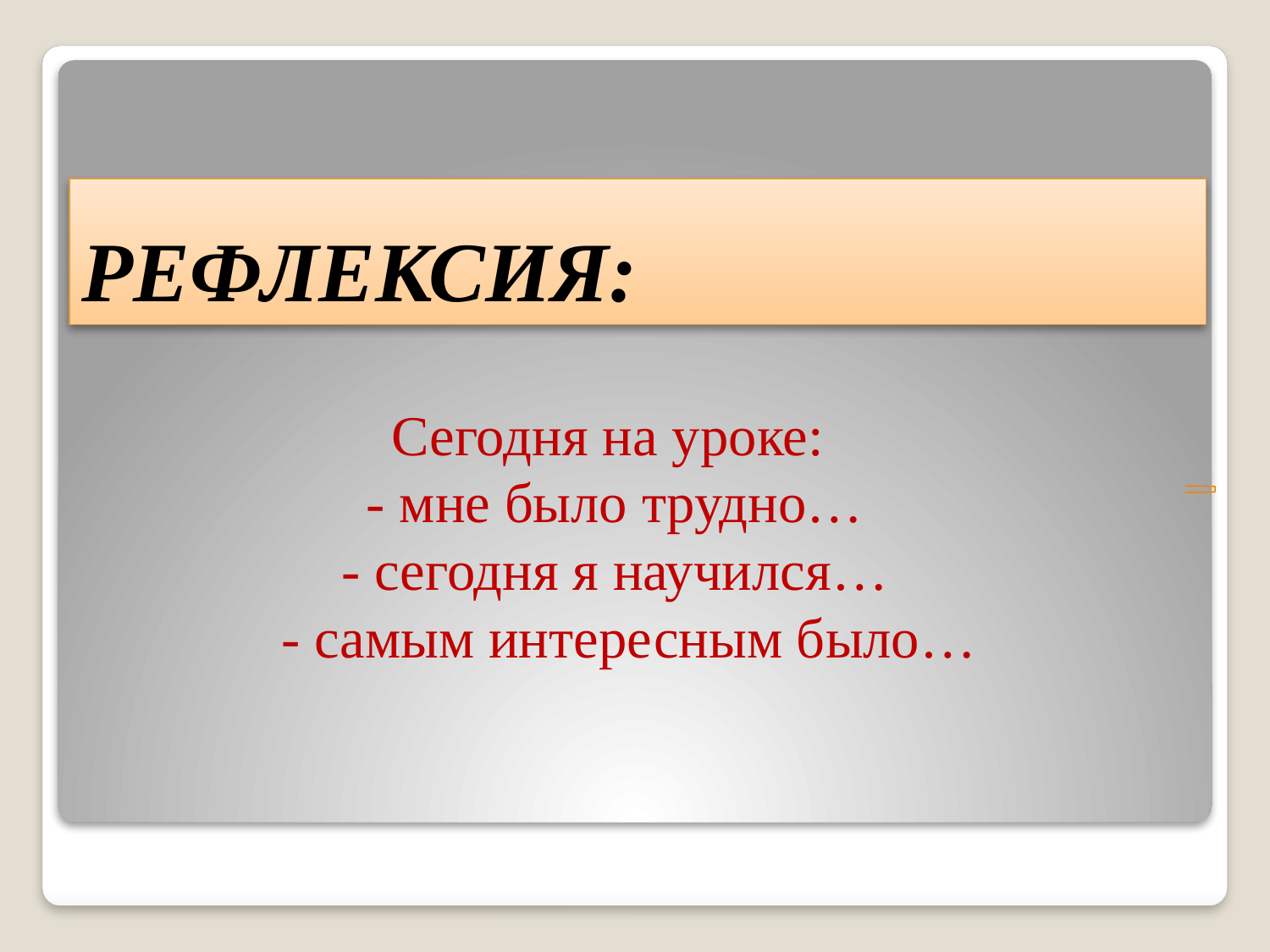

# РЕФЛЕКСИЯ:
Сегодня на уроке:
- мне было трудно…
- сегодня я научился…
  - самым интересным было…